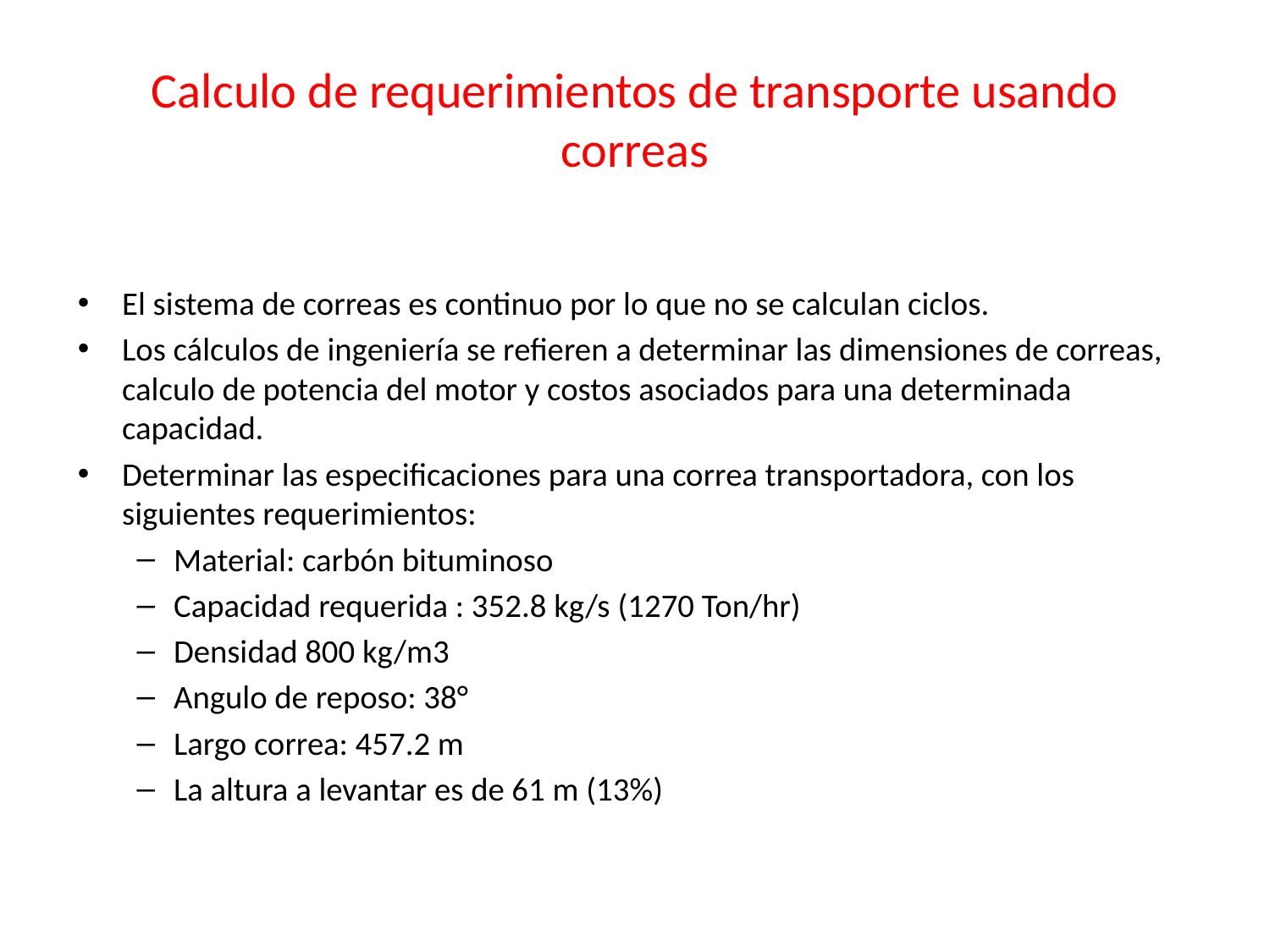

# Calculo de requerimientos de transporte usando correas
El sistema de correas es continuo por lo que no se calculan ciclos.
Los cálculos de ingeniería se refieren a determinar las dimensiones de correas, calculo de potencia del motor y costos asociados para una determinada capacidad.
Determinar las especificaciones para una correa transportadora, con los siguientes requerimientos:
Material: carbón bituminoso
Capacidad requerida : 352.8 kg/s (1270 Ton/hr)
Densidad 800 kg/m3
Angulo de reposo: 38°
Largo correa: 457.2 m
La altura a levantar es de 61 m (13%)